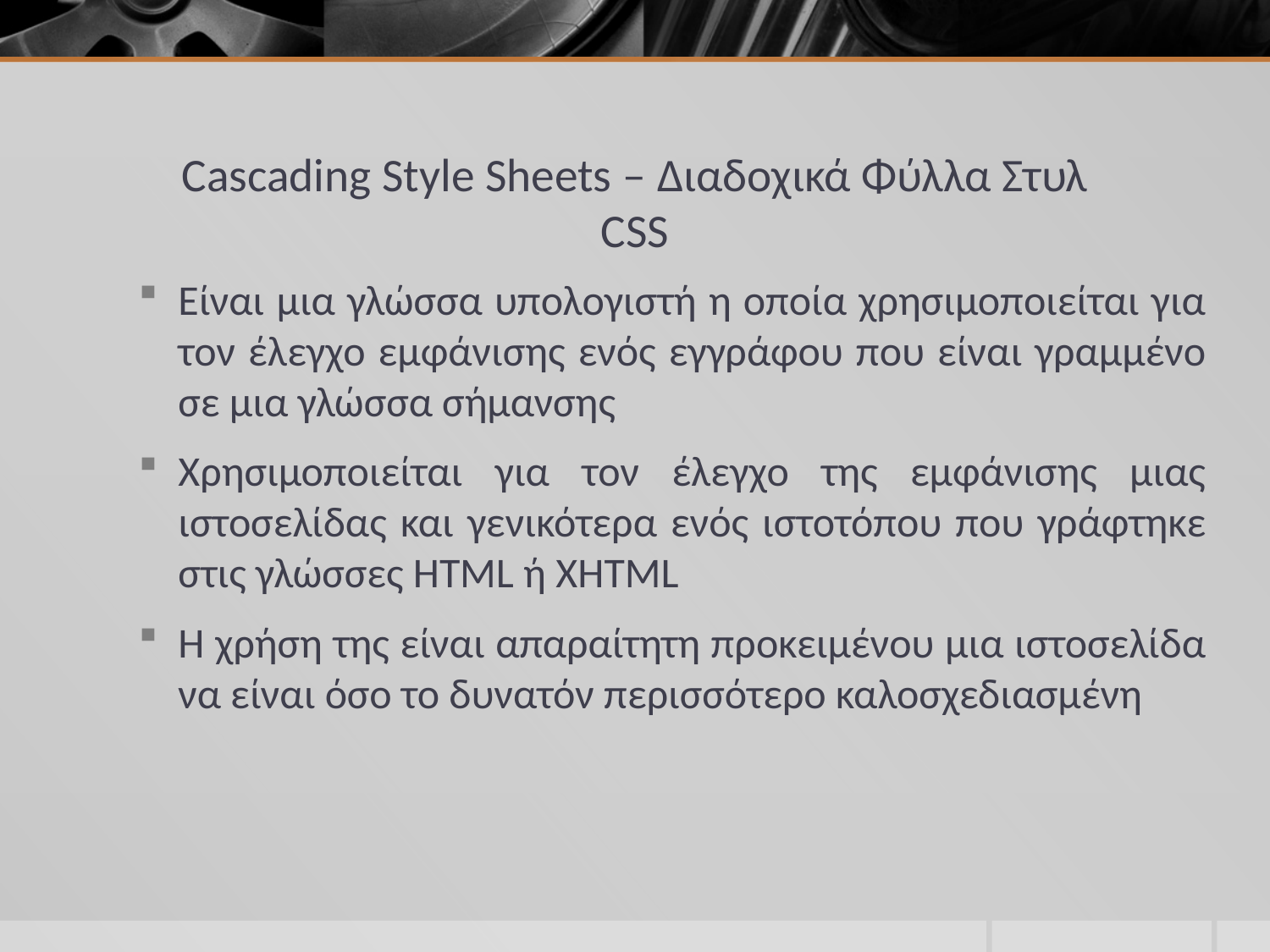

# Cascading Style Sheets – Διαδοχικά Φύλλα Στυλ CSS
Είναι μια γλώσσα υπολογιστή η οποία χρησιμοποιείται για τον έλεγχο εμφάνισης ενός εγγράφου που είναι γραμμένο σε μια γλώσσα σήμανσης
Χρησιμοποιείται για τον έλεγχο της εμφάνισης μιας ιστοσελίδας και γενικότερα ενός ιστοτόπου που γράφτηκε στις γλώσσες HTML ή XHTML
Η χρήση της είναι απαραίτητη προκειμένου μια ιστοσελίδα να είναι όσο το δυνατόν περισσότερο καλοσχεδιασμένη